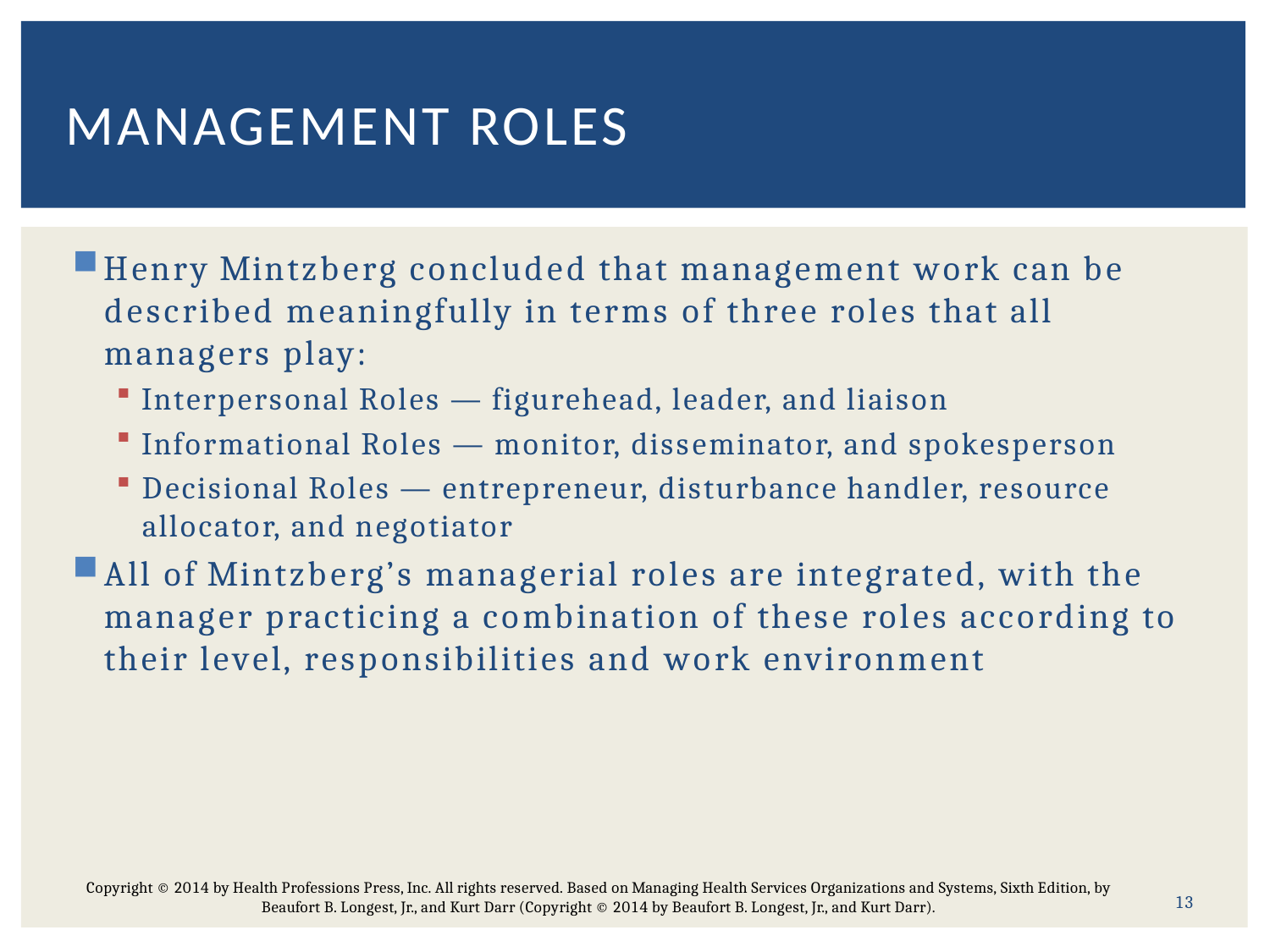

# Management Roles
Henry Mintzberg concluded that management work can be described meaningfully in terms of three roles that all managers play:
Interpersonal Roles — figurehead, leader, and liaison
Informational Roles — monitor, disseminator, and spokesperson
Decisional Roles — entrepreneur, disturbance handler, resource allocator, and negotiator
All of Mintzberg’s managerial roles are integrated, with the manager practicing a combination of these roles according to their level, responsibilities and work environment
13